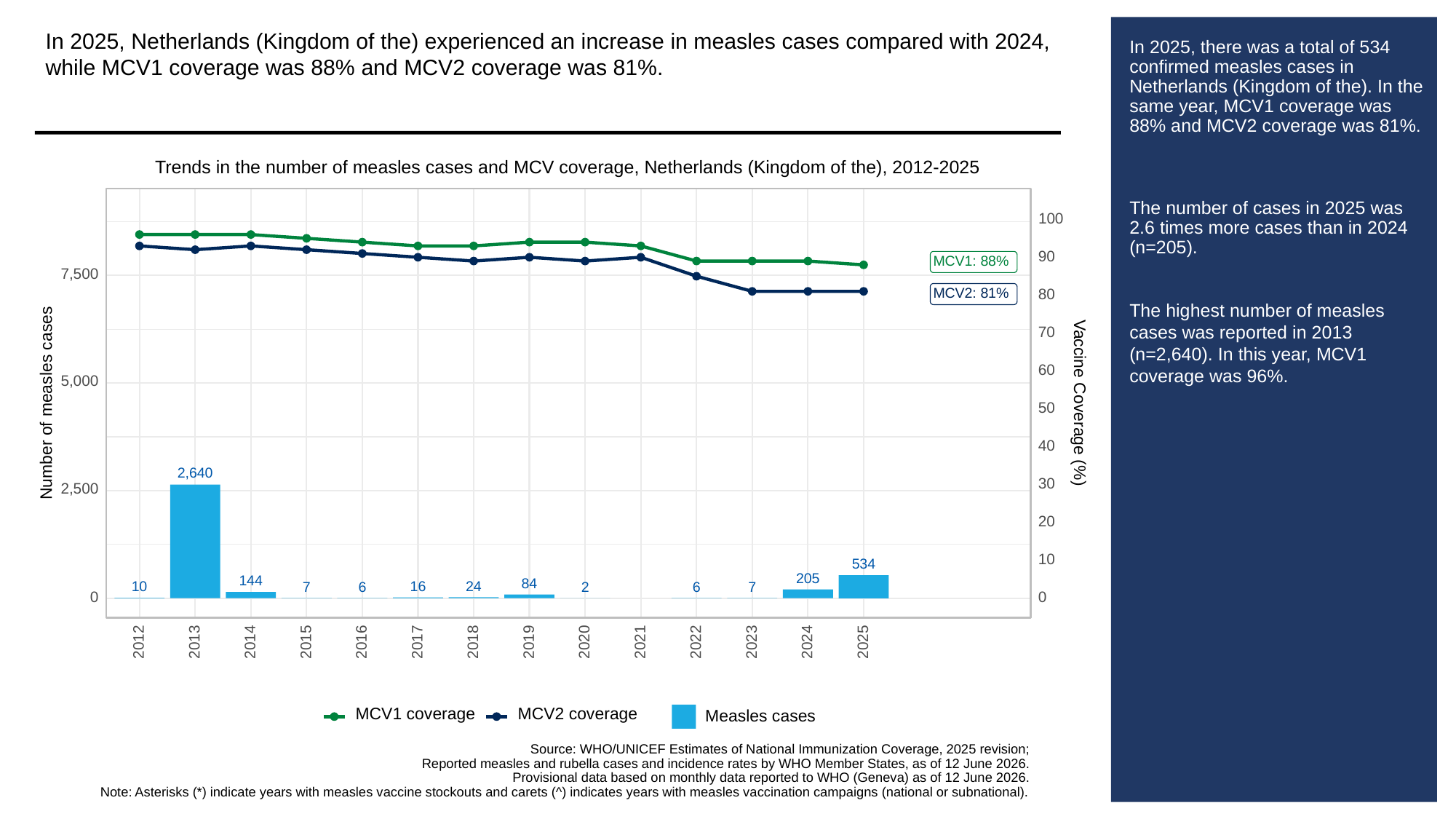

In 2025, Netherlands (Kingdom of the) experienced an increase in measles cases compared with 2024, while MCV1 coverage was 88% and MCV2 coverage was 81%.
# In 2025, there was a total of 534 confirmed measles cases in Netherlands (Kingdom of the). In the same year, MCV1 coverage was 88% and MCV2 coverage was 81%.

The number of cases in 2025 was 2.6 times more cases than in 2024 (n=205).

The highest number of measles cases was reported in 2013 (n=2,640). In this year, MCV1 coverage was 96%.

Trends in the number of measles cases and MCV coverage, Netherlands (Kingdom of the), 2012-2025

100

90

MCV1: 88%

7,500

MCV2: 81%
80

70

60
5,000

Vaccine Coverage (%)
Number of measles cases
50

40
2,640
30
2,500

20

10
534
205

144
84
24
16
10
6
6
7
7
2

0
0

2013
2023
2012
2014
2015
2016
2017
2018
2019
2020
2021
2022
2024
2025

MCV1 coverage
MCV2 coverage
Measles cases

Source: WHO/UNICEF Estimates of National Immunization Coverage, 2025 revision;
Reported measles and rubella cases and incidence rates by WHO Member States, as of 12 June 2026.
Provisional data based on monthly data reported to WHO (Geneva) as of 12 June 2026.
Note: Asterisks (*) indicate years with measles vaccine stockouts and carets (^) indicates years with measles vaccination campaigns (national or subnational).